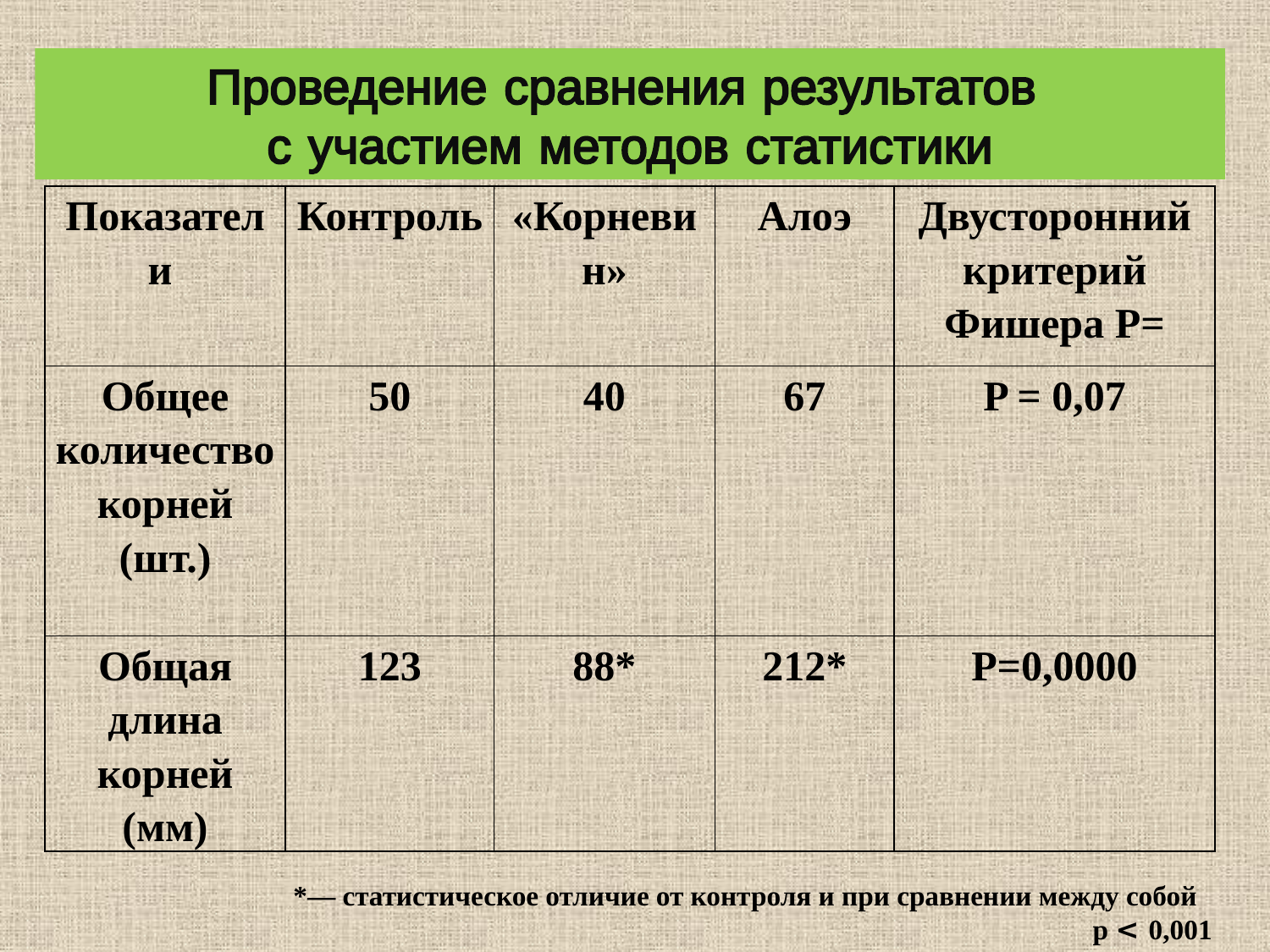

Проведение сравнения результатов
с участием методов статистики
| Показатели | Контроль | «Корневин» | Алоэ | Двусторонний критерий Фишера P= |
| --- | --- | --- | --- | --- |
| Общее количество корней (шт.) | 50 | 40 | 67 | P = 0,07 |
| Общая длина корней (мм) | 123 | 88\* | 212\* | Р=0,0000 |
*— статистическое отличие от контроля и при сравнении между собой
p < 0,001